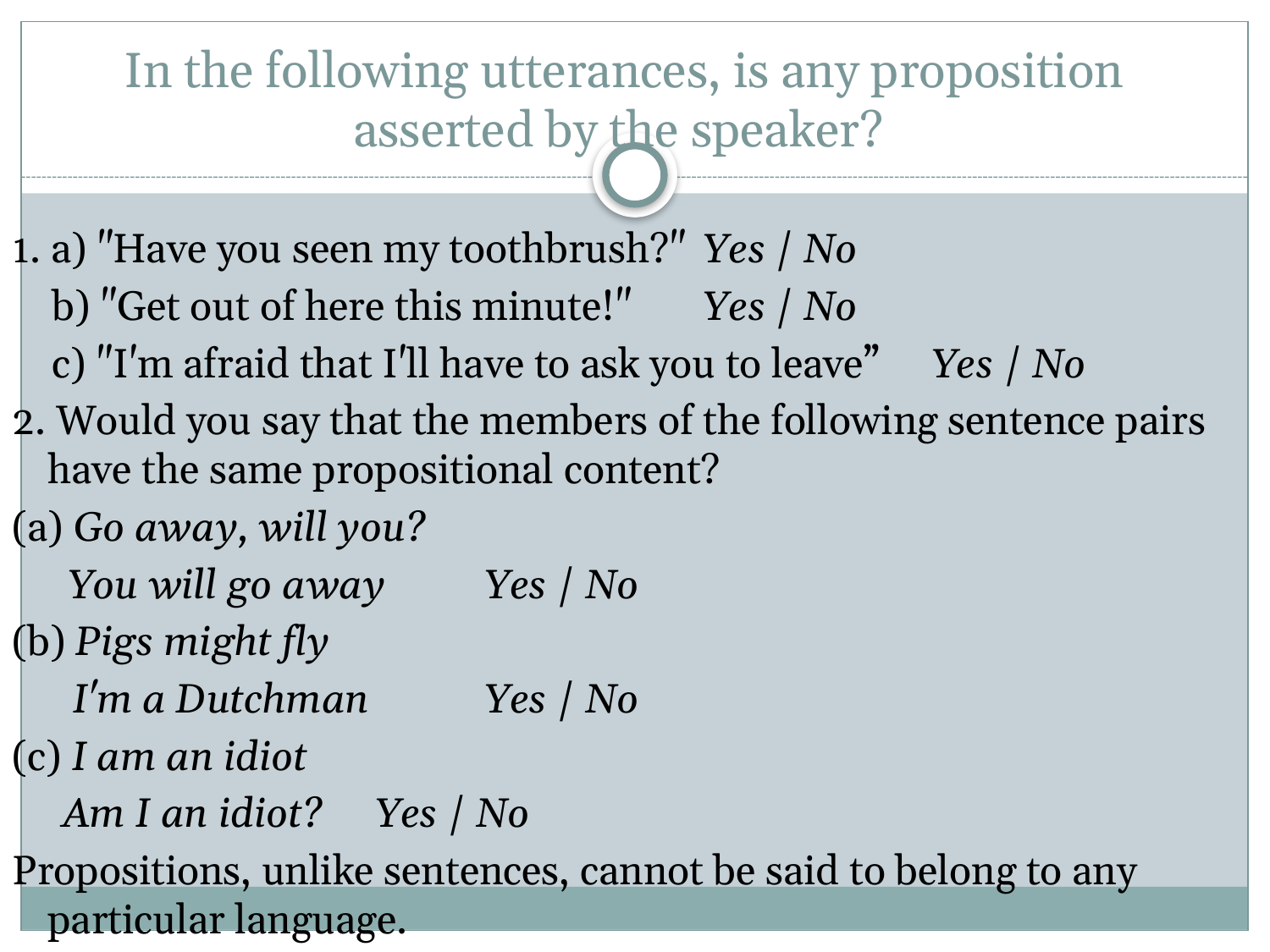

# In the following utterances, is any proposition asserted by the speaker?

1. a) "Have you seen my toothbrush?" 	Yes / No
    b) "Get out of here this minute!" 		Yes / No
    c) "I'm afraid that I'll have to ask you to leave”	 Yes / No
2. Would you say that the members of the following sentence pairs have the same propositional content?
(a) Go away, will you?
	  You will go away 		Yes / No
(b) Pigs might fly
      I'm a Dutchman 		Yes / No
(c) I am an idiot
     Am I an idiot? 			Yes / No
Propositions, unlike sentences, cannot be said to belong to any particular language.